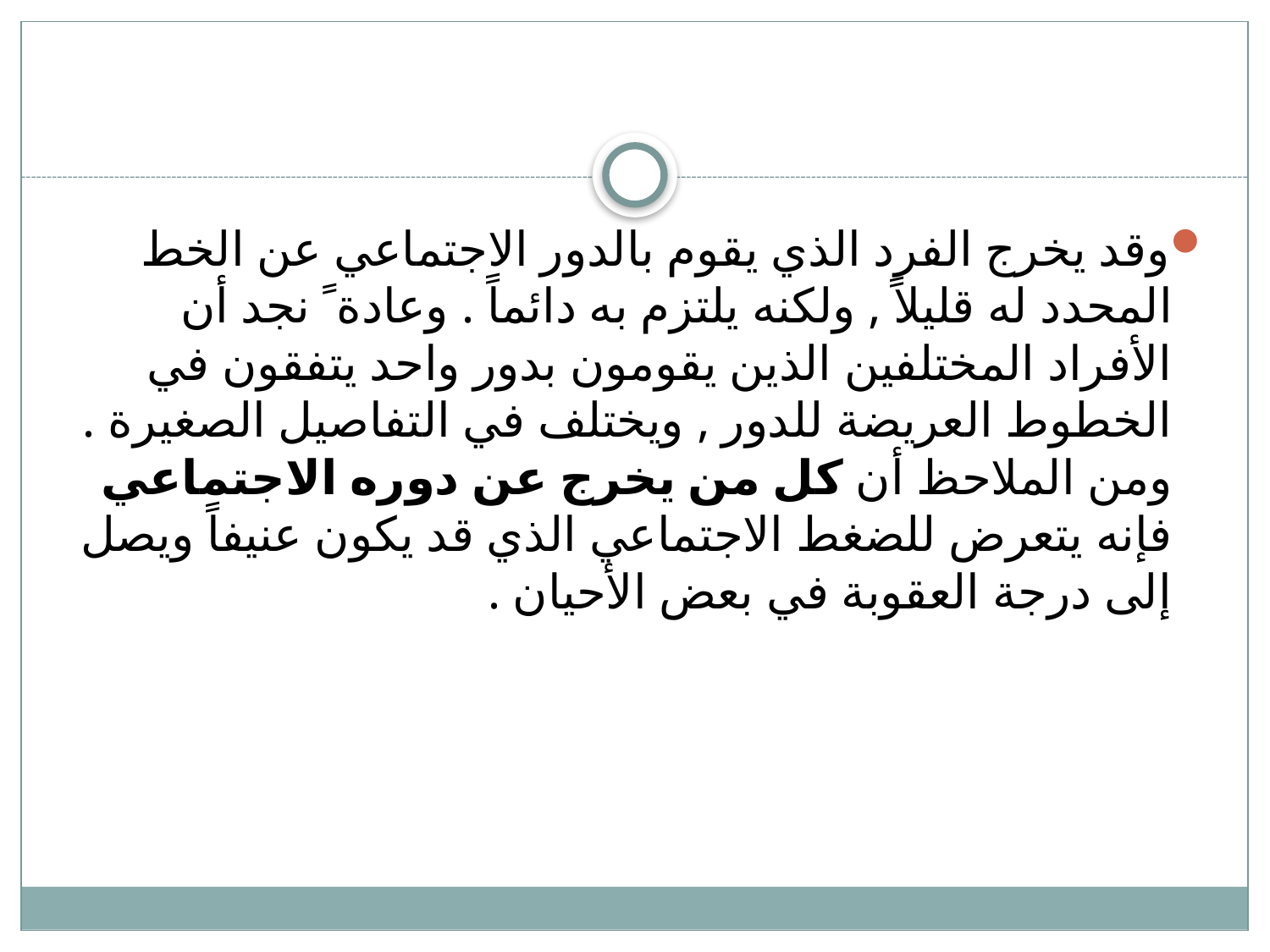

#
وقد يخرج الفرد الذي يقوم بالدور الاجتماعي عن الخط المحدد له قليلاً , ولكنه يلتزم به دائماً . وعادة ً نجد أن الأفراد المختلفين الذين يقومون بدور واحد يتفقون في الخطوط العريضة للدور , ويختلف في التفاصيل الصغيرة . ومن الملاحظ أن كل من يخرج عن دوره الاجتماعي  فإنه يتعرض للضغط الاجتماعي الذي قد يكون عنيفاً ويصل إلى درجة العقوبة في بعض الأحيان .